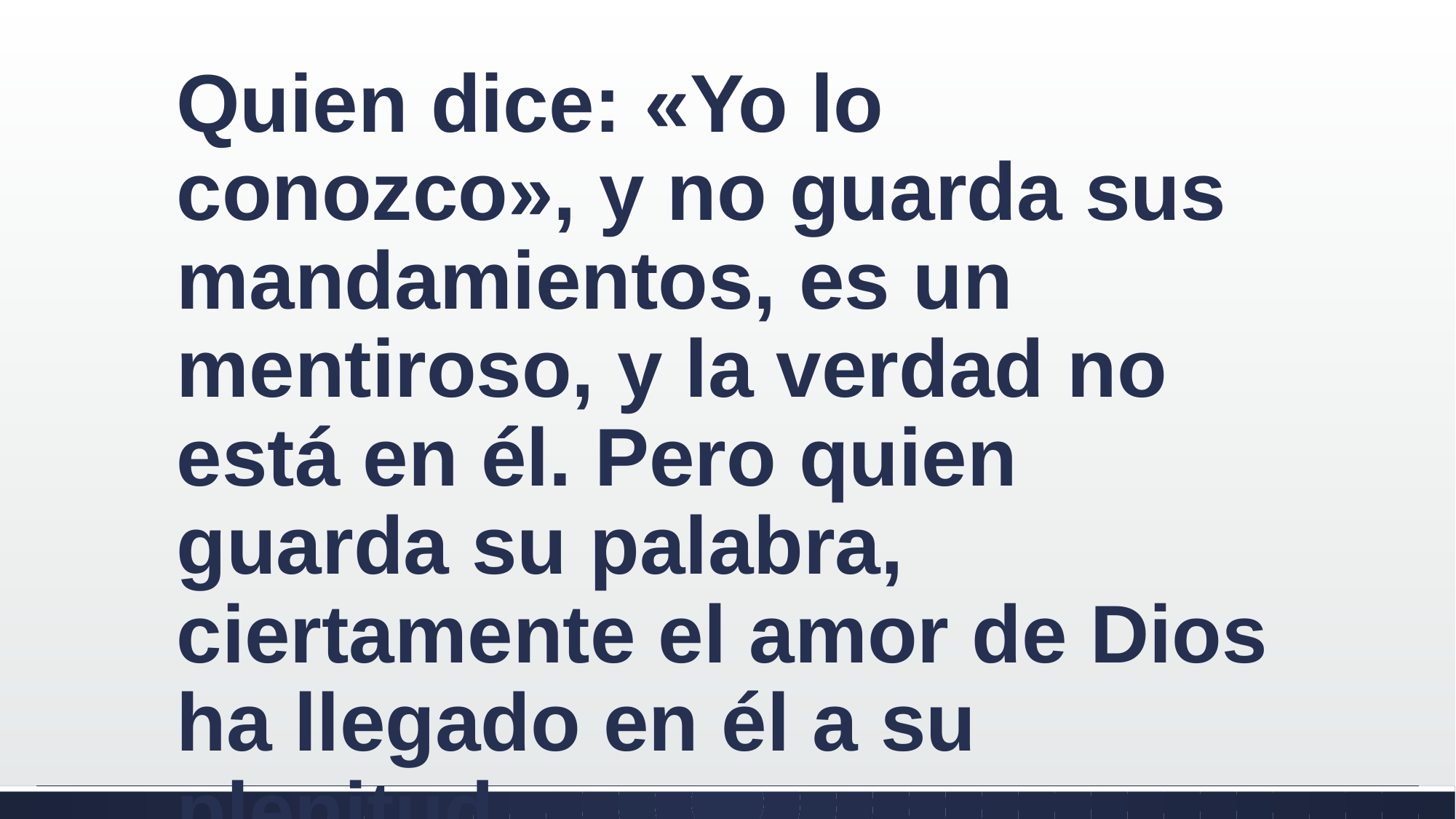

#
Quien dice: «Yo lo conozco», y no guarda sus mandamientos, es un mentiroso, y la verdad no está en él. Pero quien guarda su palabra, ciertamente el amor de Dios ha llegado en él a su plenitud.